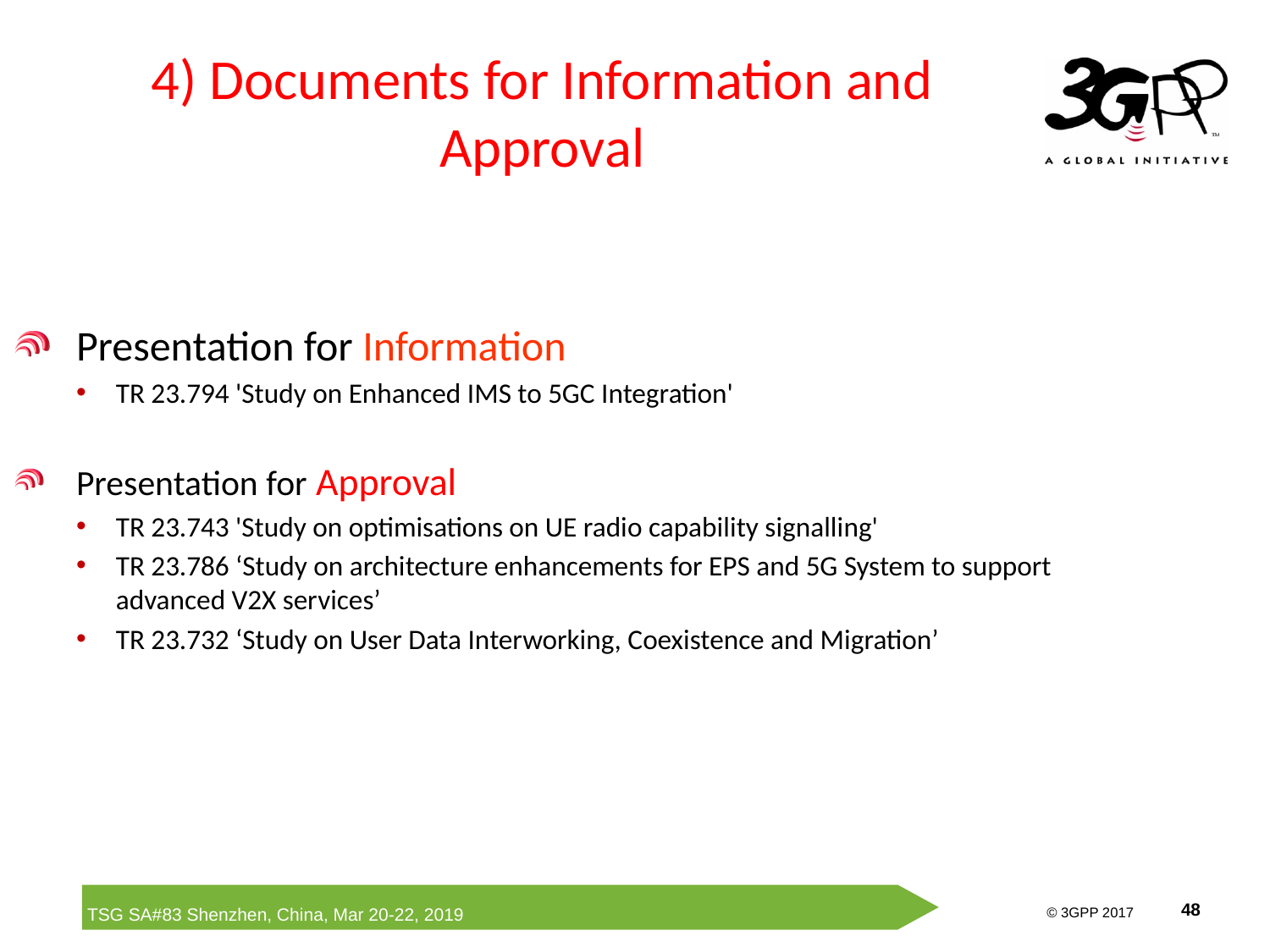

# 4) Documents for Information and Approval
Presentation for Information
TR 23.794 'Study on Enhanced IMS to 5GC Integration'

Presentation for Approval
TR 23.743 'Study on optimisations on UE radio capability signalling'
TR 23.786 ‘Study on architecture enhancements for EPS and 5G System to support advanced V2X services’
TR 23.732 ‘Study on User Data Interworking, Coexistence and Migration’